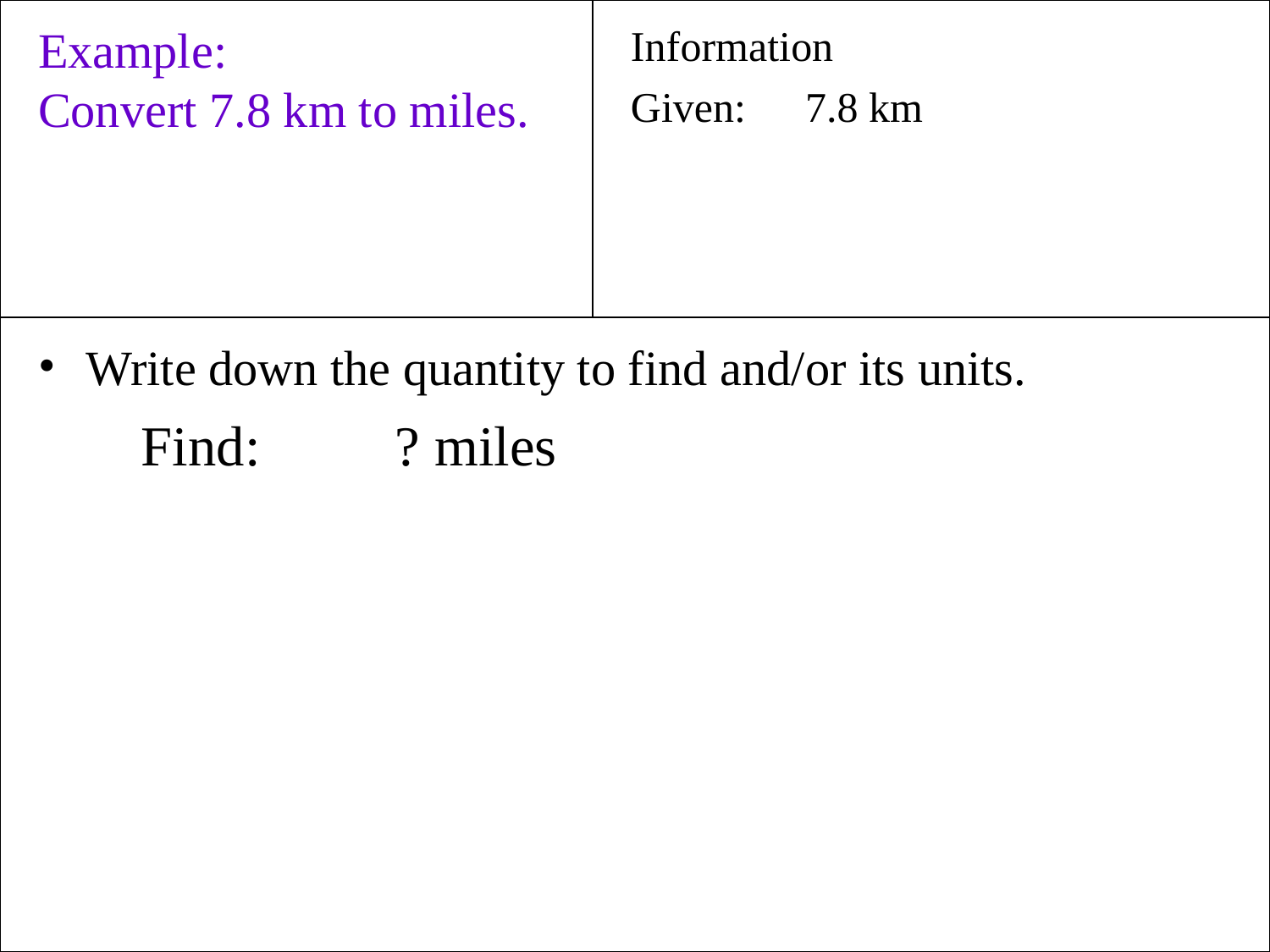

Example:
Convert 7.8 km to miles.
Information
Given:	7.8 km

Write down the quantity to find and/or its units.
	Find: 	? miles